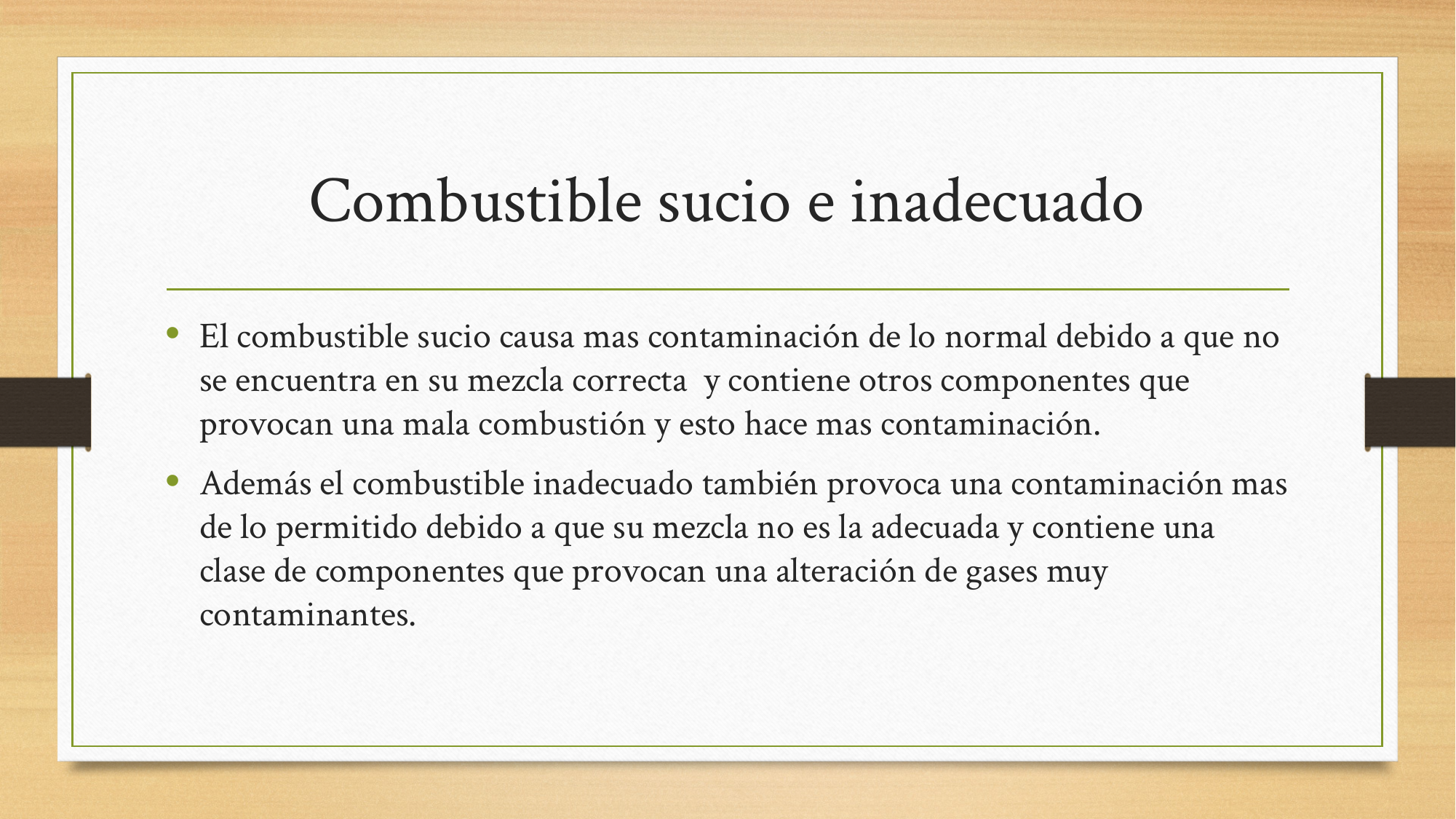

# Combustible sucio e inadecuado
El combustible sucio causa mas contaminación de lo normal debido a que no se encuentra en su mezcla correcta  y contiene otros componentes que provocan una mala combustión y esto hace mas contaminación.
Además el combustible inadecuado también provoca una contaminación mas de lo permitido debido a que su mezcla no es la adecuada y contiene una clase de componentes que provocan una alteración de gases muy contaminantes.